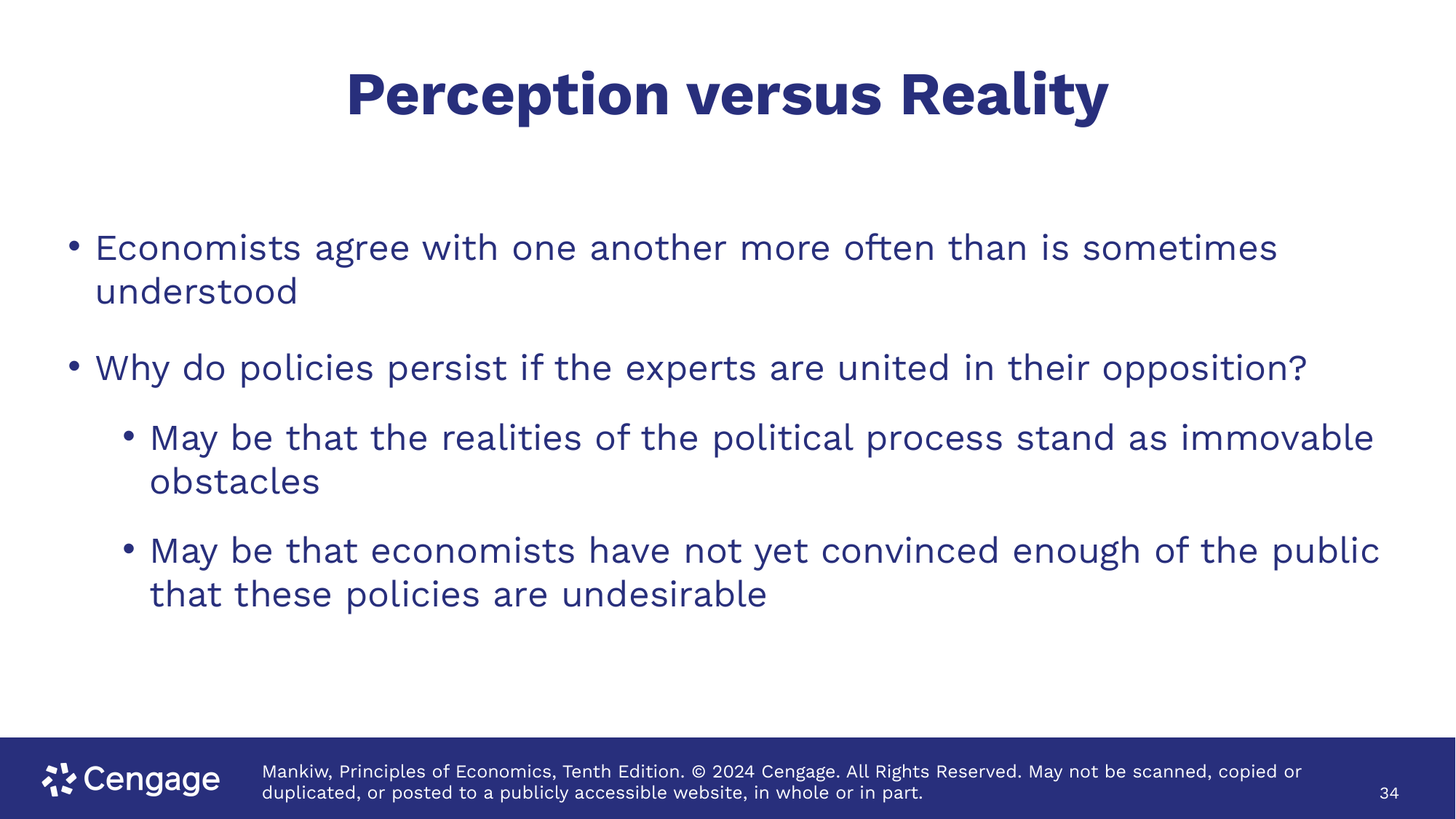

# Perception versus Reality
Economists agree with one another more often than is sometimes understood
Why do policies persist if the experts are united in their opposition?
May be that the realities of the political process stand as immovable obstacles
May be that economists have not yet convinced enough of the public that these policies are undesirable